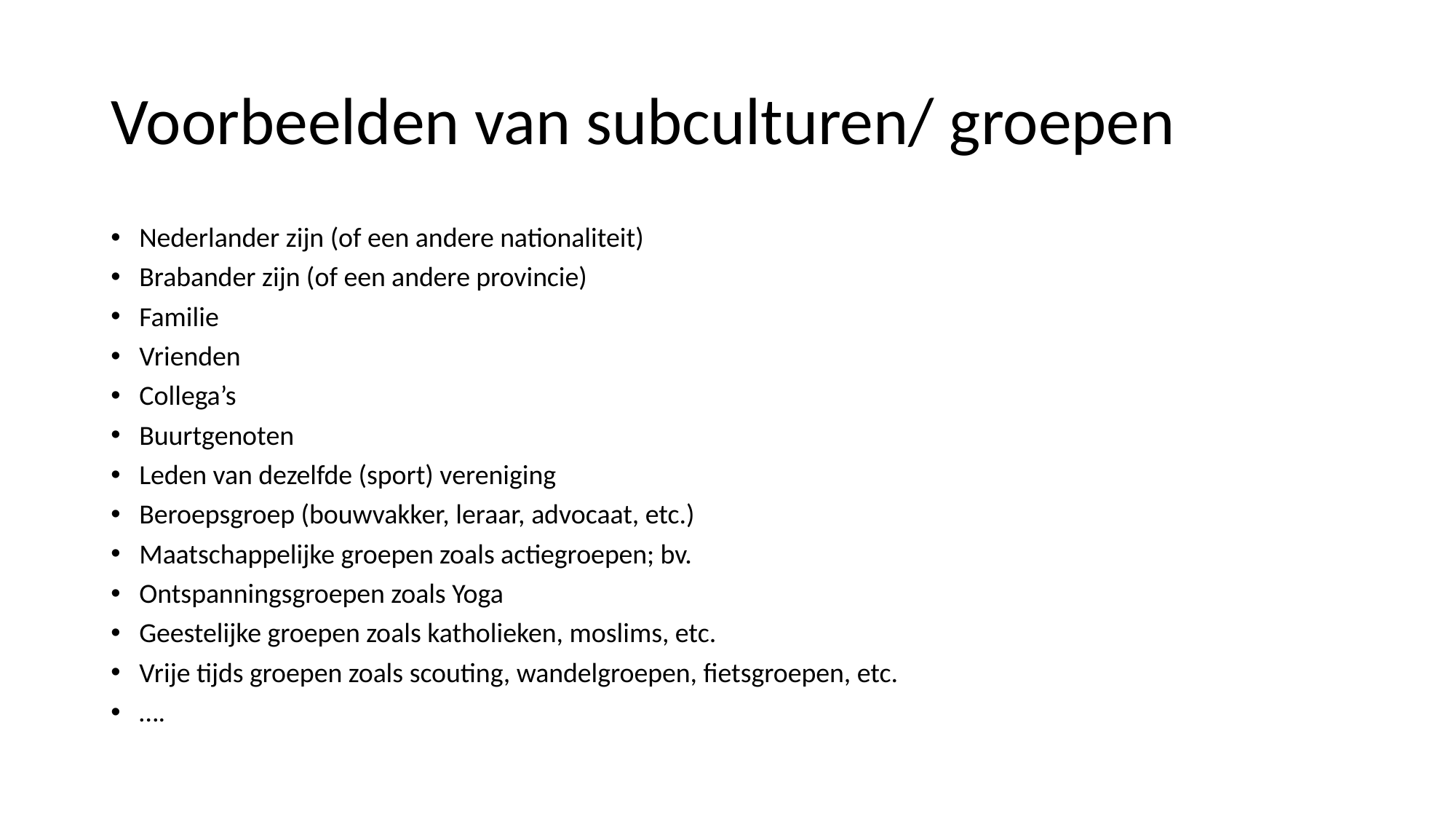

# Voorbeelden van subculturen/ groepen
Nederlander zijn (of een andere nationaliteit)
Brabander zijn (of een andere provincie)
Familie
Vrienden
Collega’s
Buurtgenoten
Leden van dezelfde (sport) vereniging
Beroepsgroep (bouwvakker, leraar, advocaat, etc.)
Maatschappelijke groepen zoals actiegroepen; bv.
Ontspanningsgroepen zoals Yoga
Geestelijke groepen zoals katholieken, moslims, etc.
Vrije tijds groepen zoals scouting, wandelgroepen, fietsgroepen, etc.
….